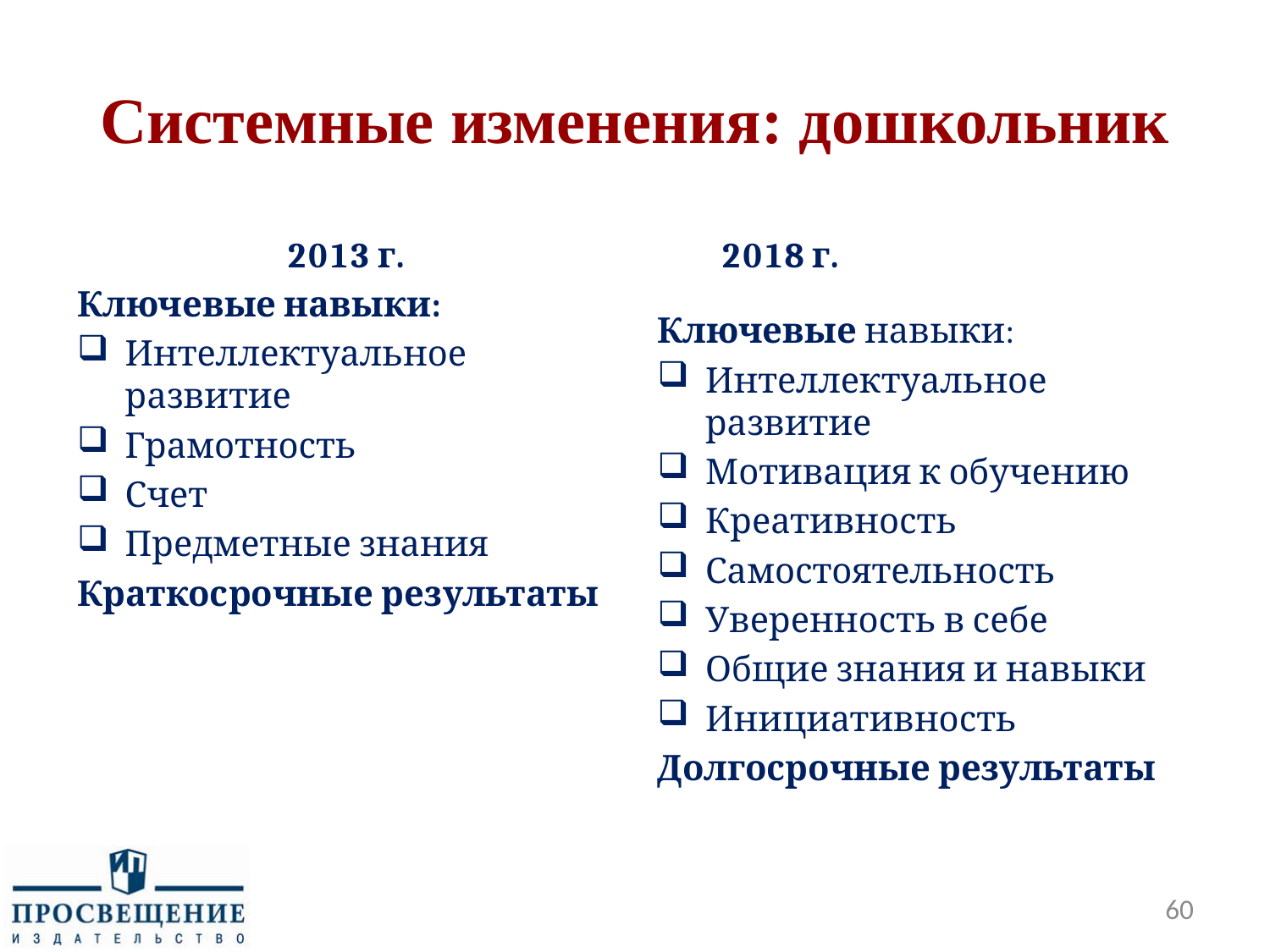

# Системные изменения: дошкольник

2013 г.
Ключевые навыки:
Интеллектуальное развитие
Грамотность
Счет
Предметные знания
Краткосрочные результаты

2018 г.
Ключевые навыки:
Интеллектуальное развитие
Мотивация к обучению
Креативность
Самостоятельность
Уверенность в себе
Общие знания и навыки
Инициативность
Долгосрочные результаты

60